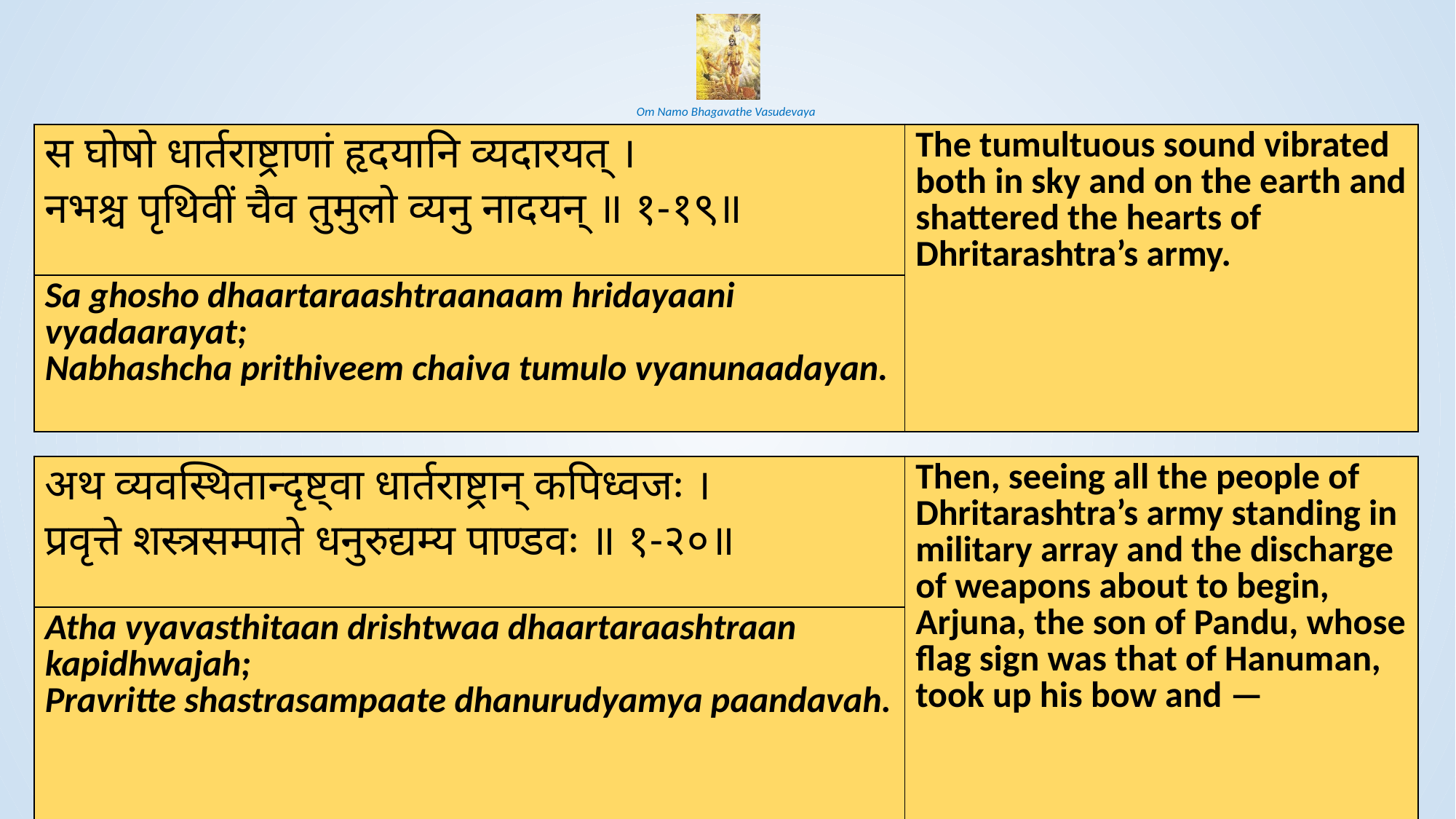

# Om Namo Bhagavathe Vasudevaya
| स घोषो धार्तराष्ट्राणां हृदयानि व्यदारयत् । नभश्च पृथिवीं चैव तुमुलो व्यनु नादयन् ॥ १-१९॥ | The tumultuous sound vibrated both in sky and on the earth and shattered the hearts of Dhritarashtra’s army. |
| --- | --- |
| Sa ghosho dhaartaraashtraanaam hridayaani vyadaarayat; Nabhashcha prithiveem chaiva tumulo vyanunaadayan. |  |
| अथ व्यवस्थितान्दृष्ट्वा धार्तराष्ट्रान् कपिध्वजः । प्रवृत्ते शस्त्रसम्पाते धनुरुद्यम्य पाण्डवः ॥ १-२०॥ | Then, seeing all the people of Dhritarashtra’s army standing in military array and the discharge of weapons about to begin, Arjuna, the son of Pandu, whose flag sign was that of Hanuman, took up his bow and — |
| --- | --- |
| Atha vyavasthitaan drishtwaa dhaartaraashtraan kapidhwajah; Pravritte shastrasampaate dhanurudyamya paandavah. |  |